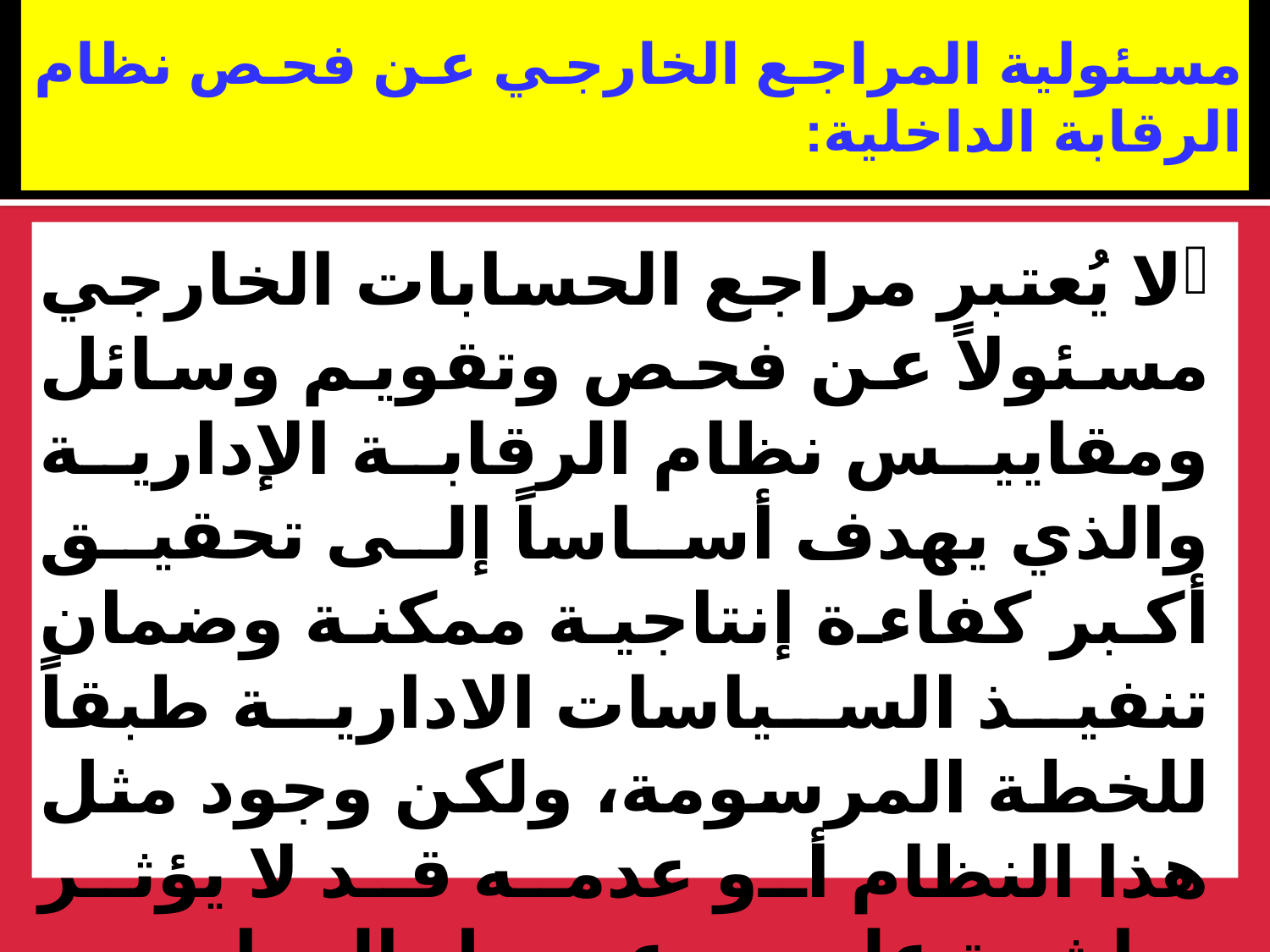

# مسئولية المراجع الخارجي عن فحص نظام الرقابة الداخلية:
لا يُعتبر مراجع الحسابات الخارجي مسئولاً عن فحص وتقويم وسائل ومقاييس نظام الرقابة الإدارية والذي يهدف أساساً إلى تحقيق أكبر كفاءة إنتاجية ممكنة وضمان تنفيذ السياسات الادارية طبقاً للخطة المرسومة، ولكن وجود مثل هذا النظام أو عدمه قد لا يؤثر مباشرة على عمل المراجع الخارجي ولا على كمية الاختبارات التى يعتمد عليها.